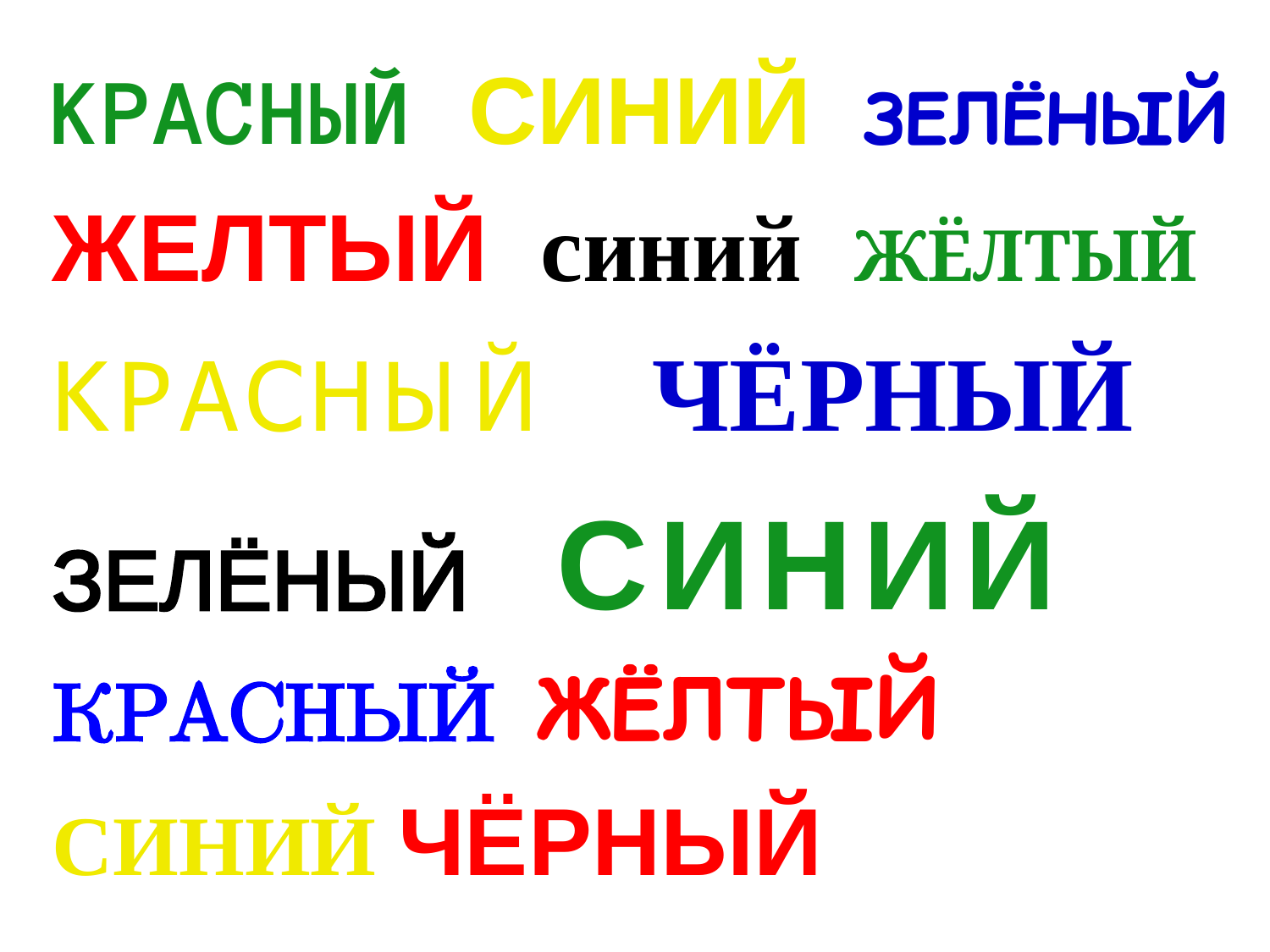

# красный синий зелёный желтый синий жёлтый красный  чёрный зелёный     синий красный  жёлтый синий чёрный    зелёный